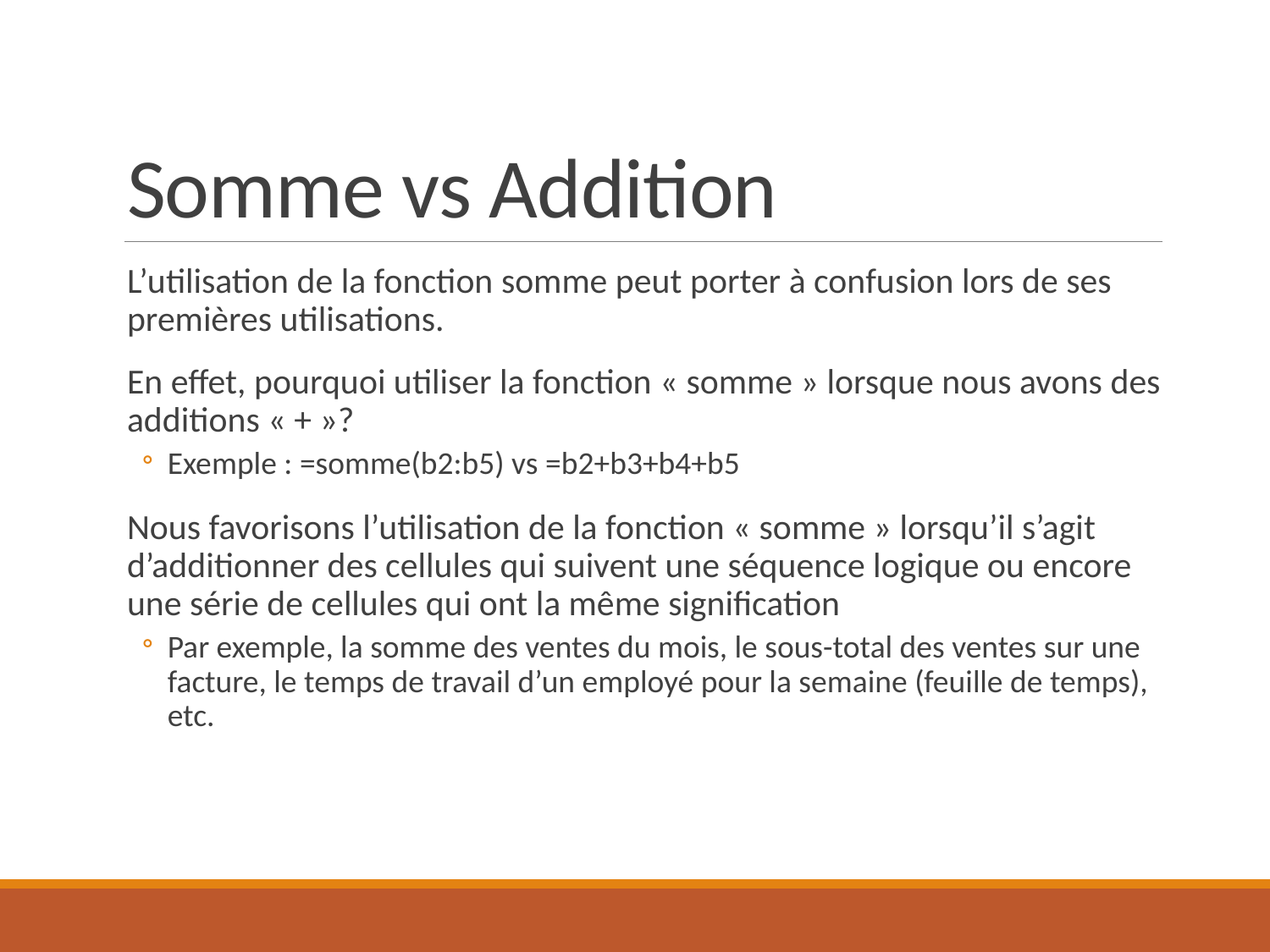

# Somme vs Addition
L’utilisation de la fonction somme peut porter à confusion lors de ses premières utilisations.
En effet, pourquoi utiliser la fonction « somme » lorsque nous avons des additions « + »?
Exemple : =somme(b2:b5) vs =b2+b3+b4+b5
Nous favorisons l’utilisation de la fonction « somme » lorsqu’il s’agit d’additionner des cellules qui suivent une séquence logique ou encore une série de cellules qui ont la même signification
Par exemple, la somme des ventes du mois, le sous-total des ventes sur une facture, le temps de travail d’un employé pour la semaine (feuille de temps), etc.